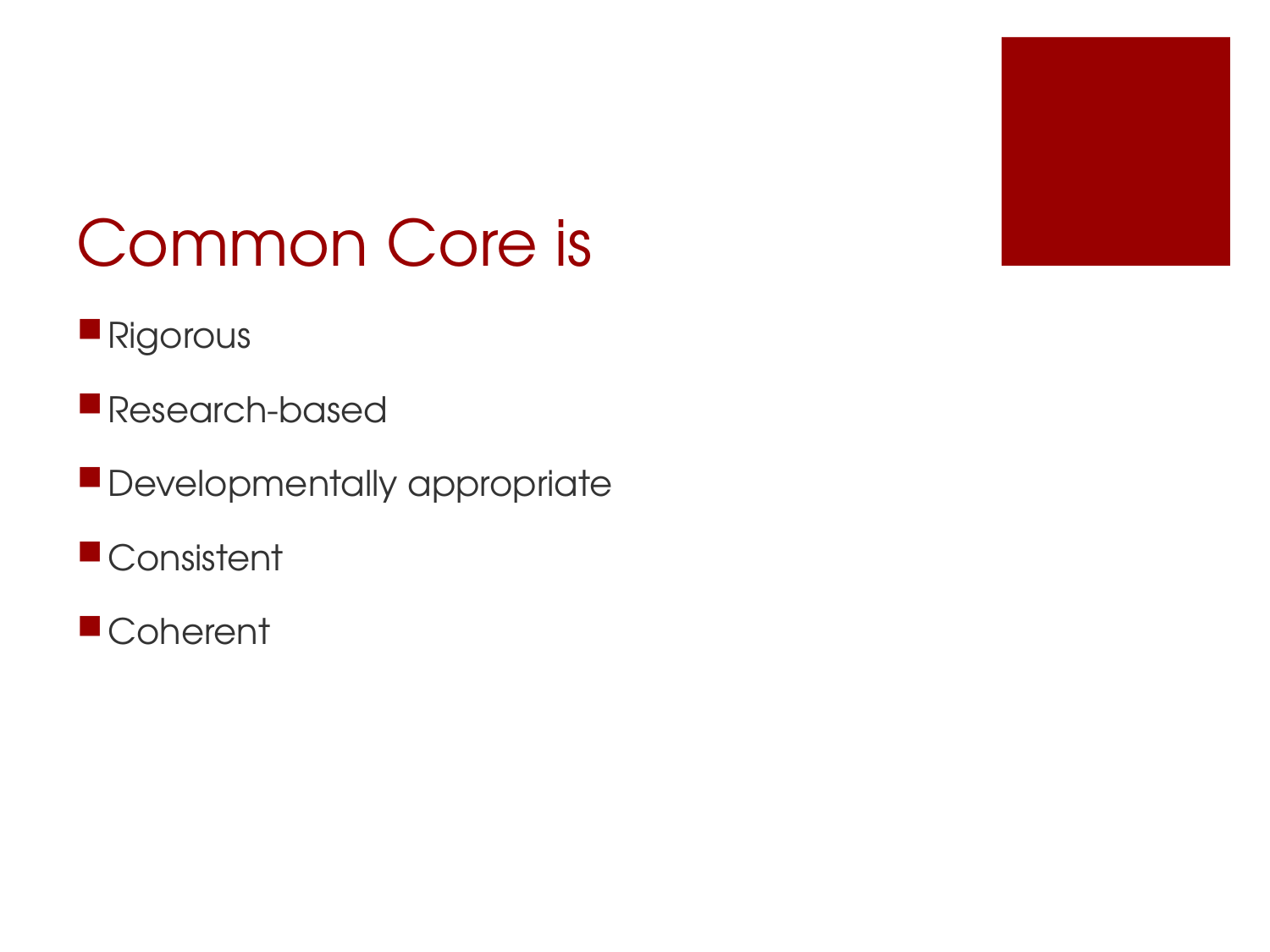

# Common Core is
Rigorous
Research-based
Developmentally appropriate
Consistent
Coherent